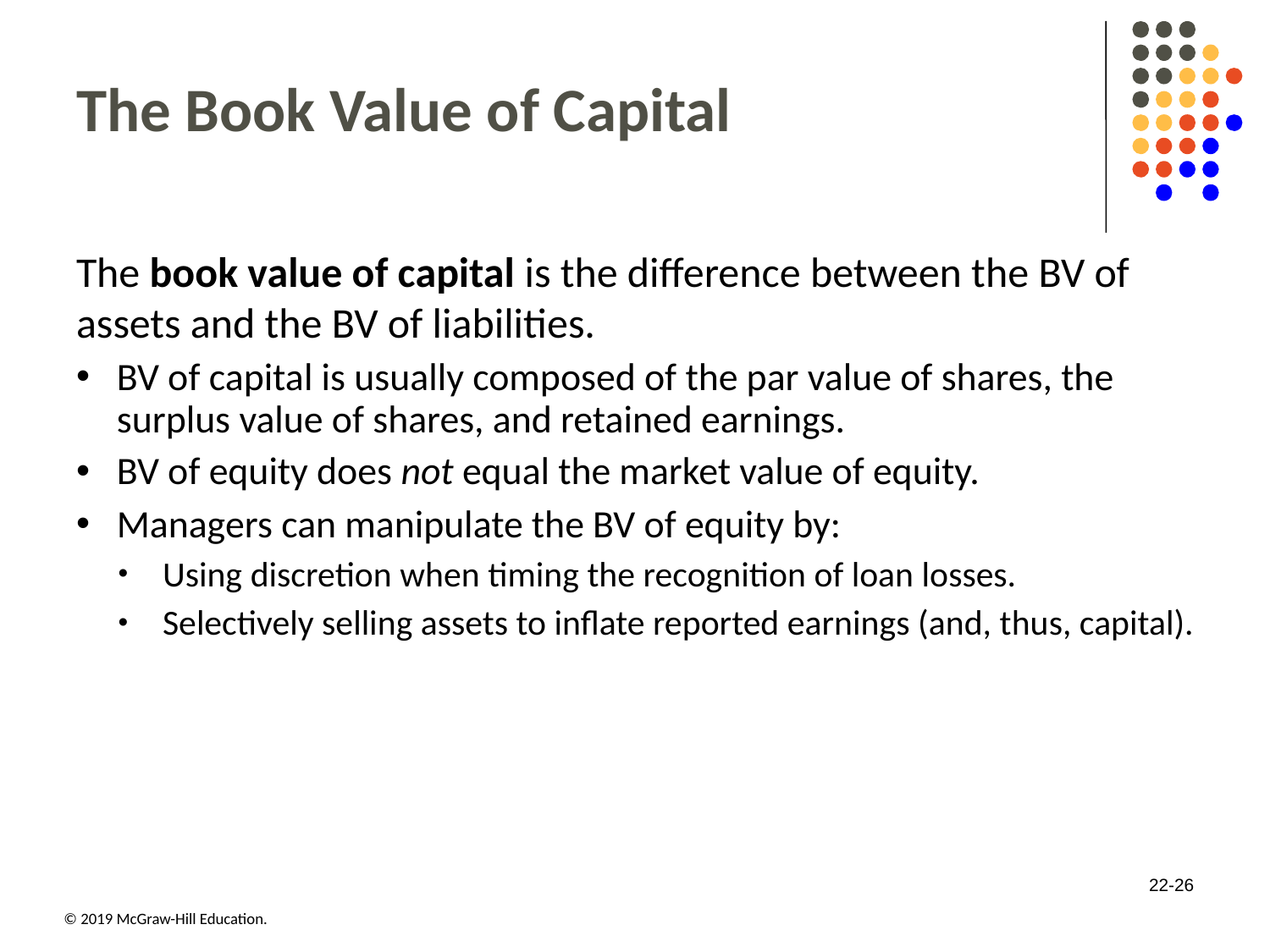

# The Book Value of Capital
The book value of capital is the difference between the BV of assets and the BV of liabilities.
BV of capital is usually composed of the par value of shares, the surplus value of shares, and retained earnings.
BV of equity does not equal the market value of equity.
Managers can manipulate the BV of equity by:
Using discretion when timing the recognition of loan losses.
Selectively selling assets to inflate reported earnings (and, thus, capital).
22-26